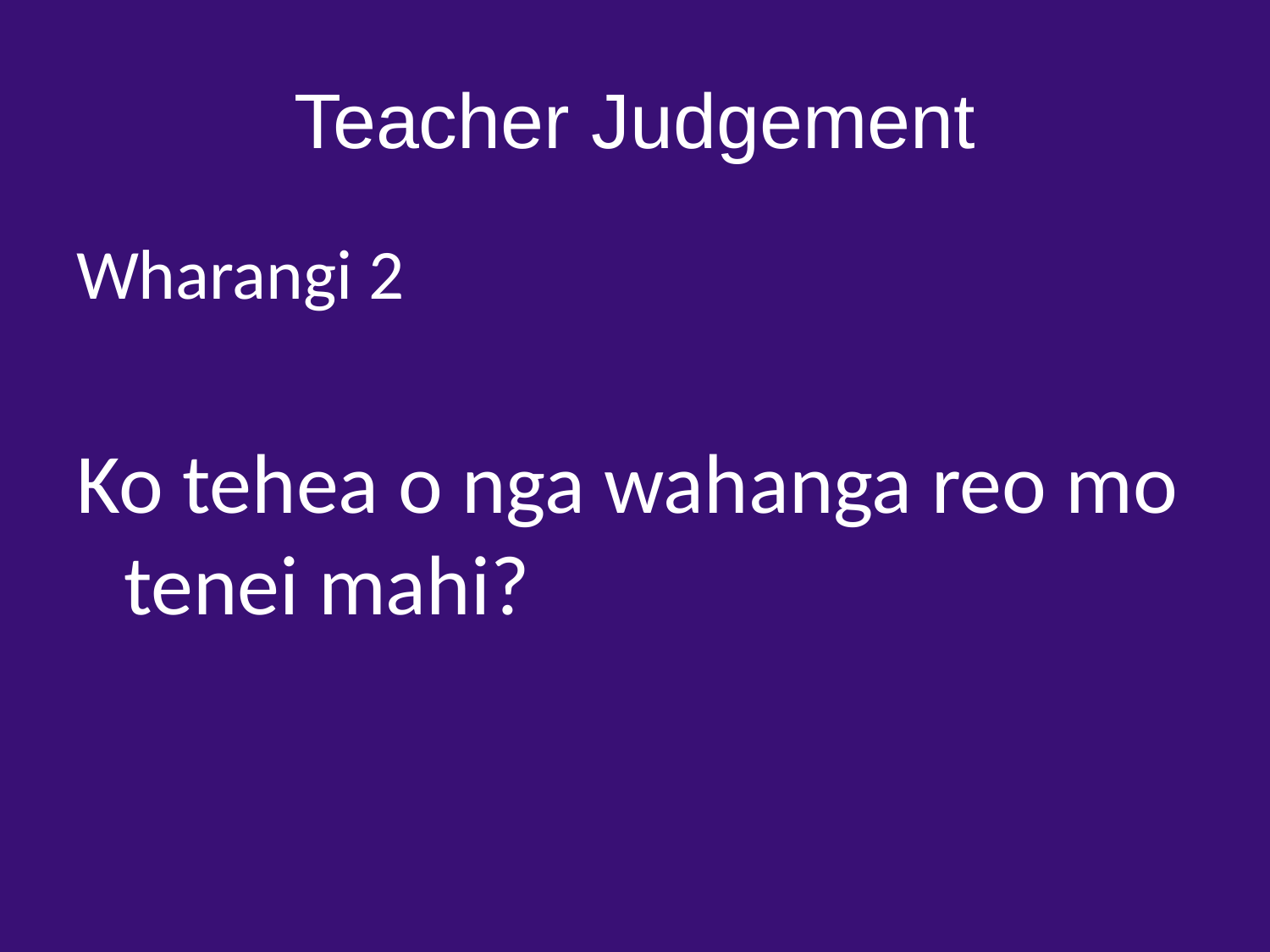

# Teacher Judgement
Wharangi 2

Ko tehea o nga wahanga reo mo tenei mahi?